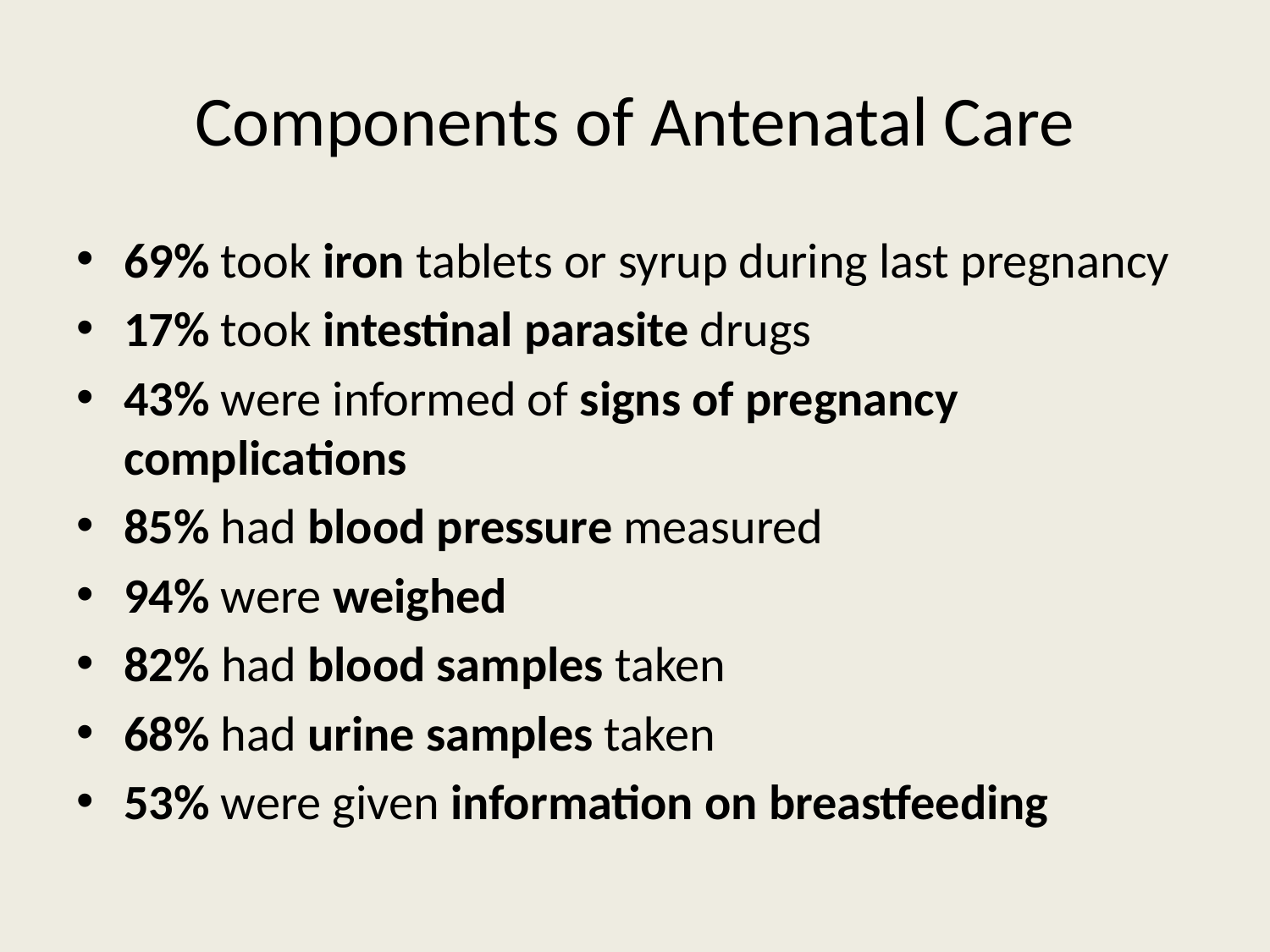

# Components of Antenatal Care
69% took iron tablets or syrup during last pregnancy
17% took intestinal parasite drugs
43% were informed of signs of pregnancy complications
85% had blood pressure measured
94% were weighed
82% had blood samples taken
68% had urine samples taken
53% were given information on breastfeeding